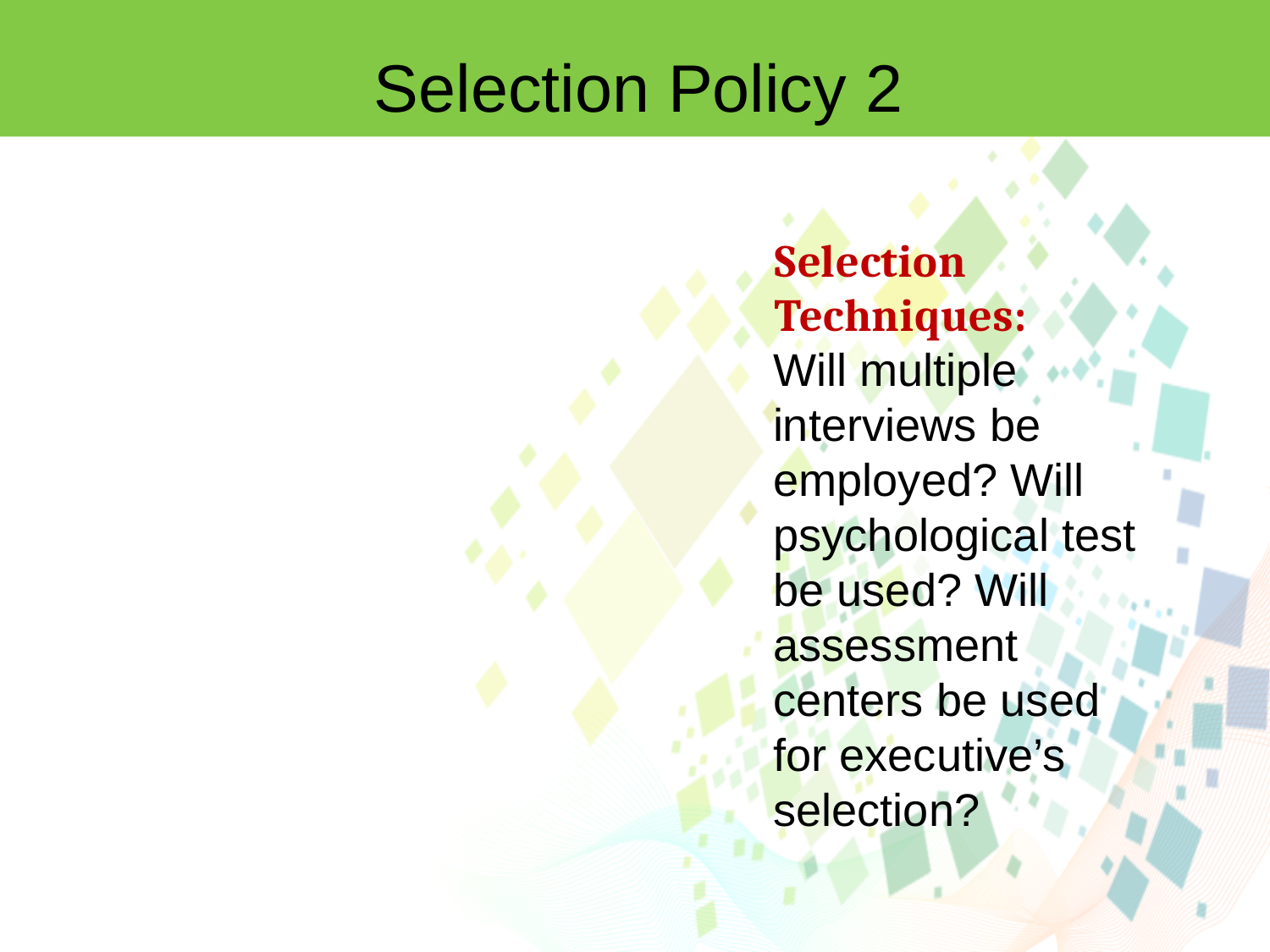

Selection Policy 2
Selection Techniques:
Will multiple interviews be employed? Will psychological test be used? Will assessment centers be used for executive’s selection?